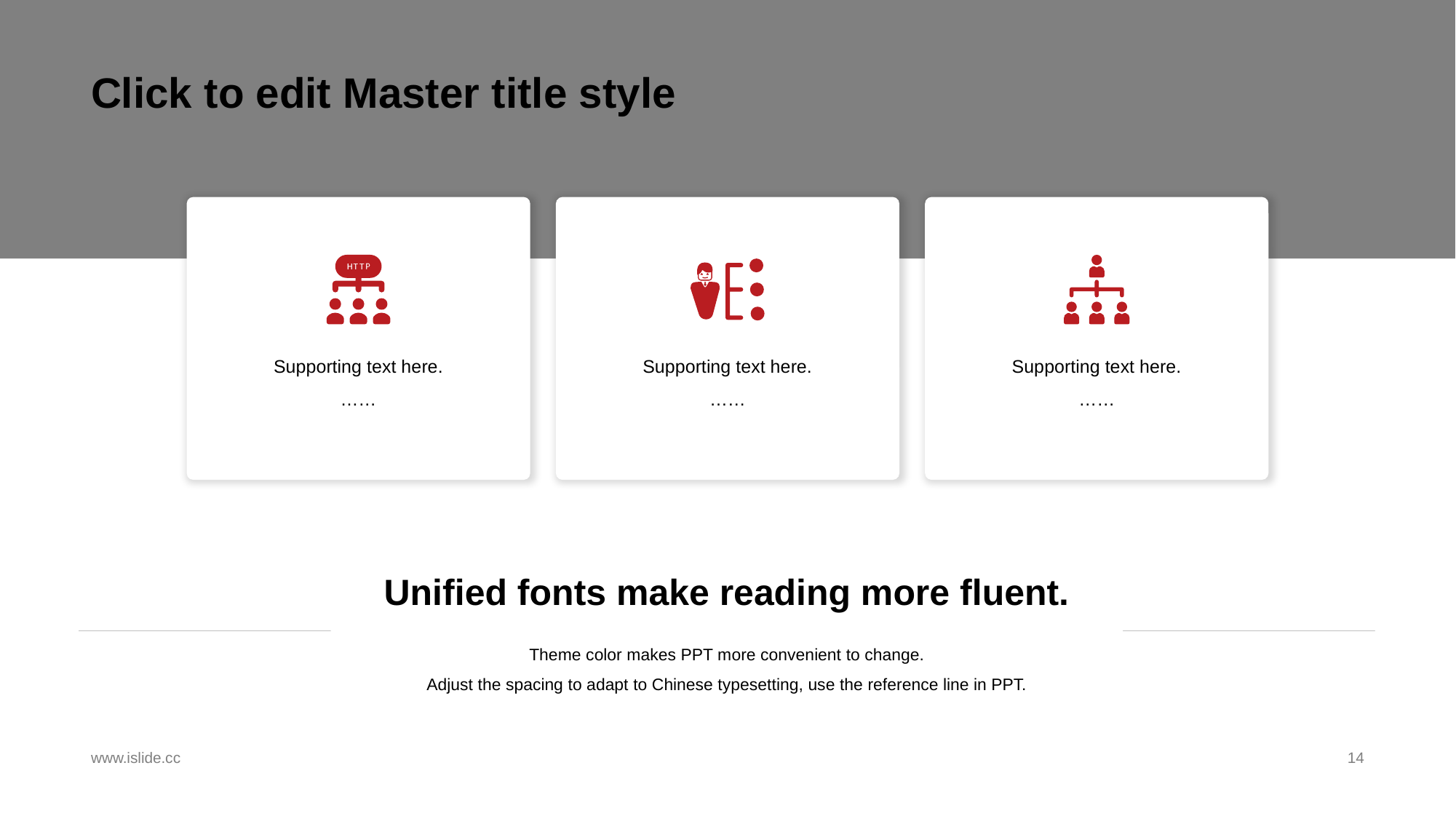

Supporting text here.
……

Supporting text here.
……

Supporting text here.
……
Unified fonts make reading more fluent.
Theme color makes PPT more convenient to change.
Adjust the spacing to adapt to Chinese typesetting, use the reference line in PPT.
# Click to edit Master title style
www.islide.cc
14